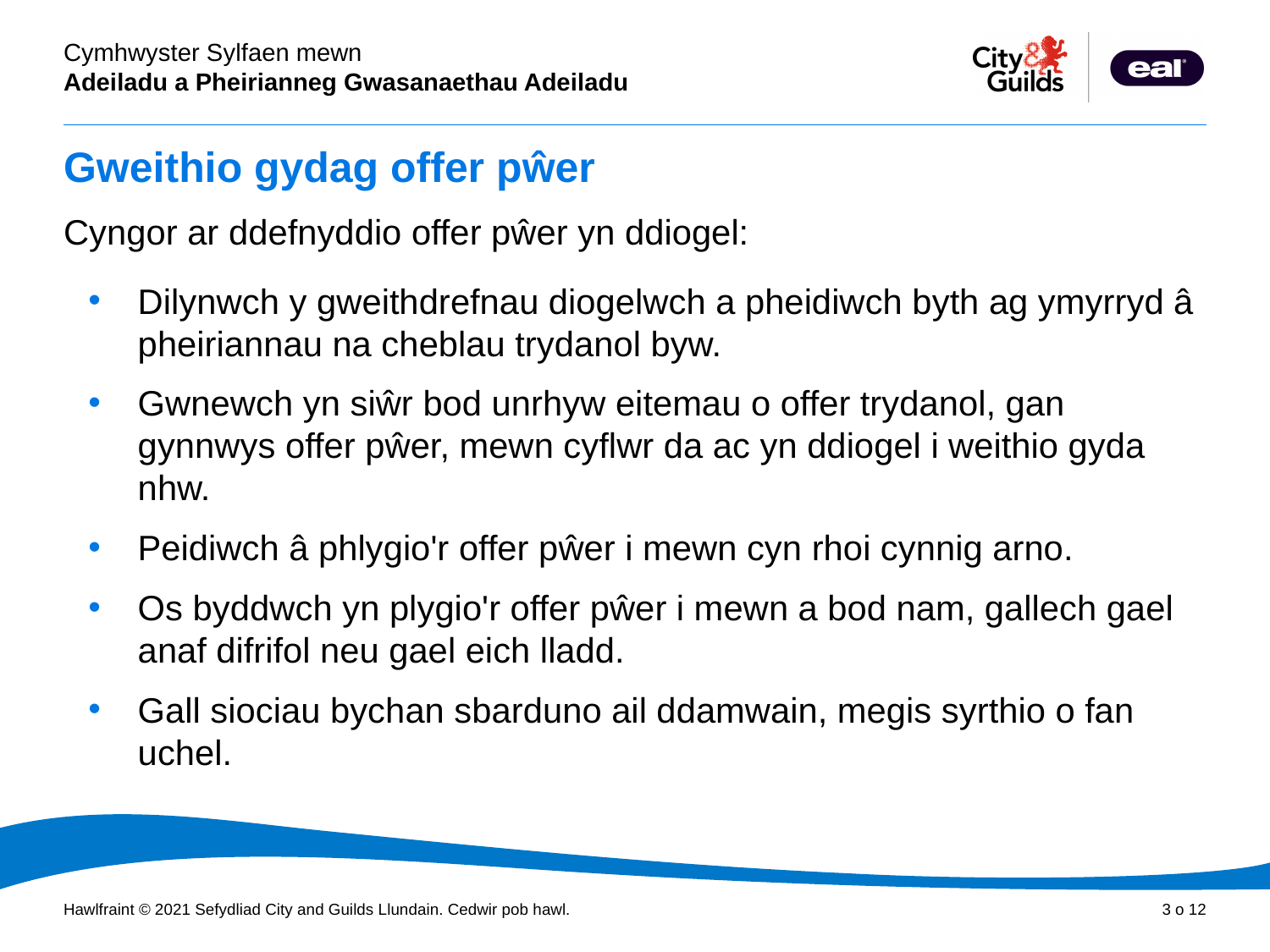

# Gweithio gydag offer pŵer
Cyngor ar ddefnyddio offer pŵer yn ddiogel:
Dilynwch y gweithdrefnau diogelwch a pheidiwch byth ag ymyrryd â pheiriannau na cheblau trydanol byw.
Gwnewch yn siŵr bod unrhyw eitemau o offer trydanol, gan gynnwys offer pŵer, mewn cyflwr da ac yn ddiogel i weithio gyda nhw.
Peidiwch â phlygio'r offer pŵer i mewn cyn rhoi cynnig arno.
Os byddwch yn plygio'r offer pŵer i mewn a bod nam, gallech gael anaf difrifol neu gael eich lladd.
Gall siociau bychan sbarduno ail ddamwain, megis syrthio o fan uchel.